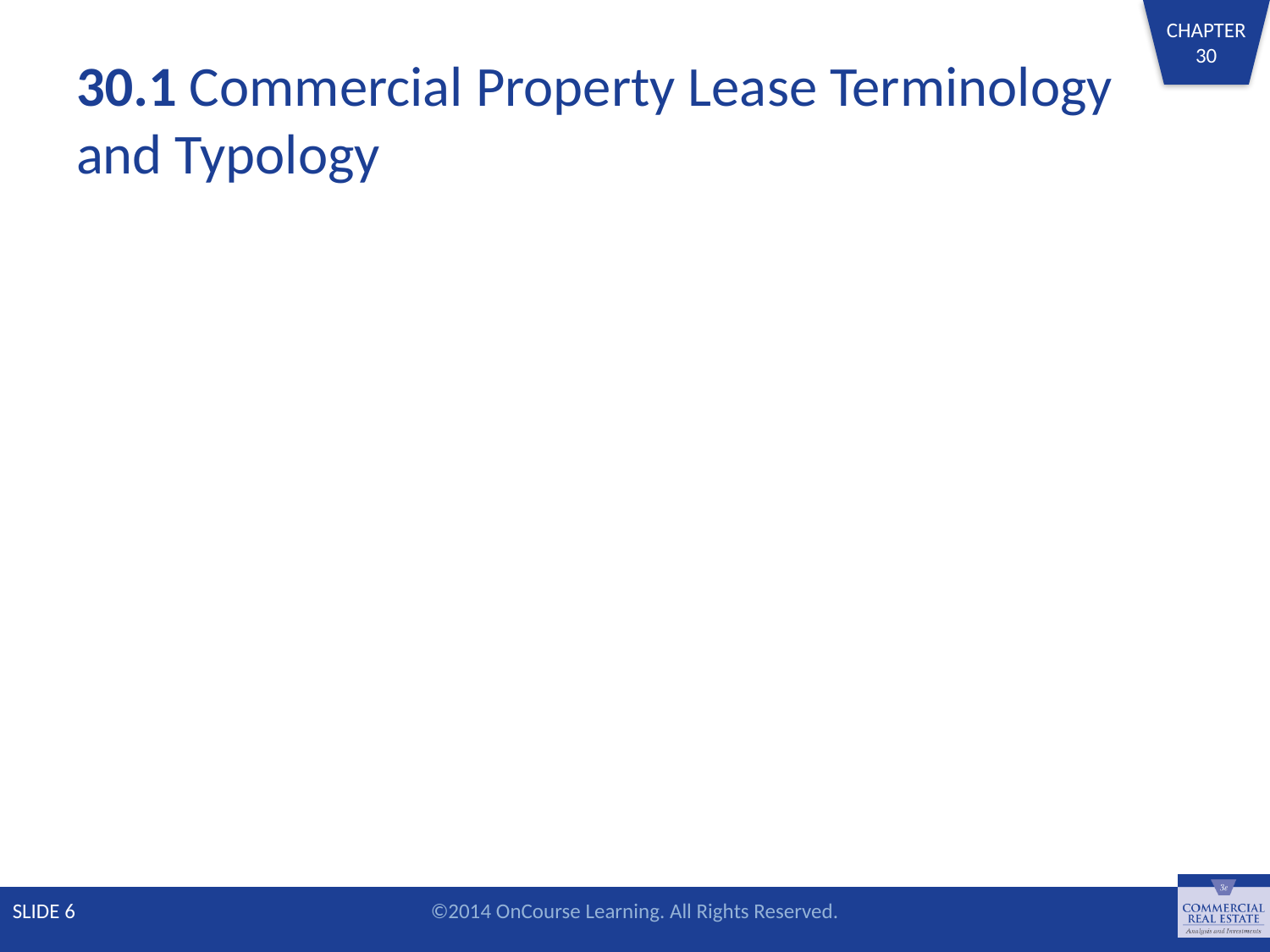

# 30.1 Commercial Property Lease Terminology and Typology

SLIDE 6